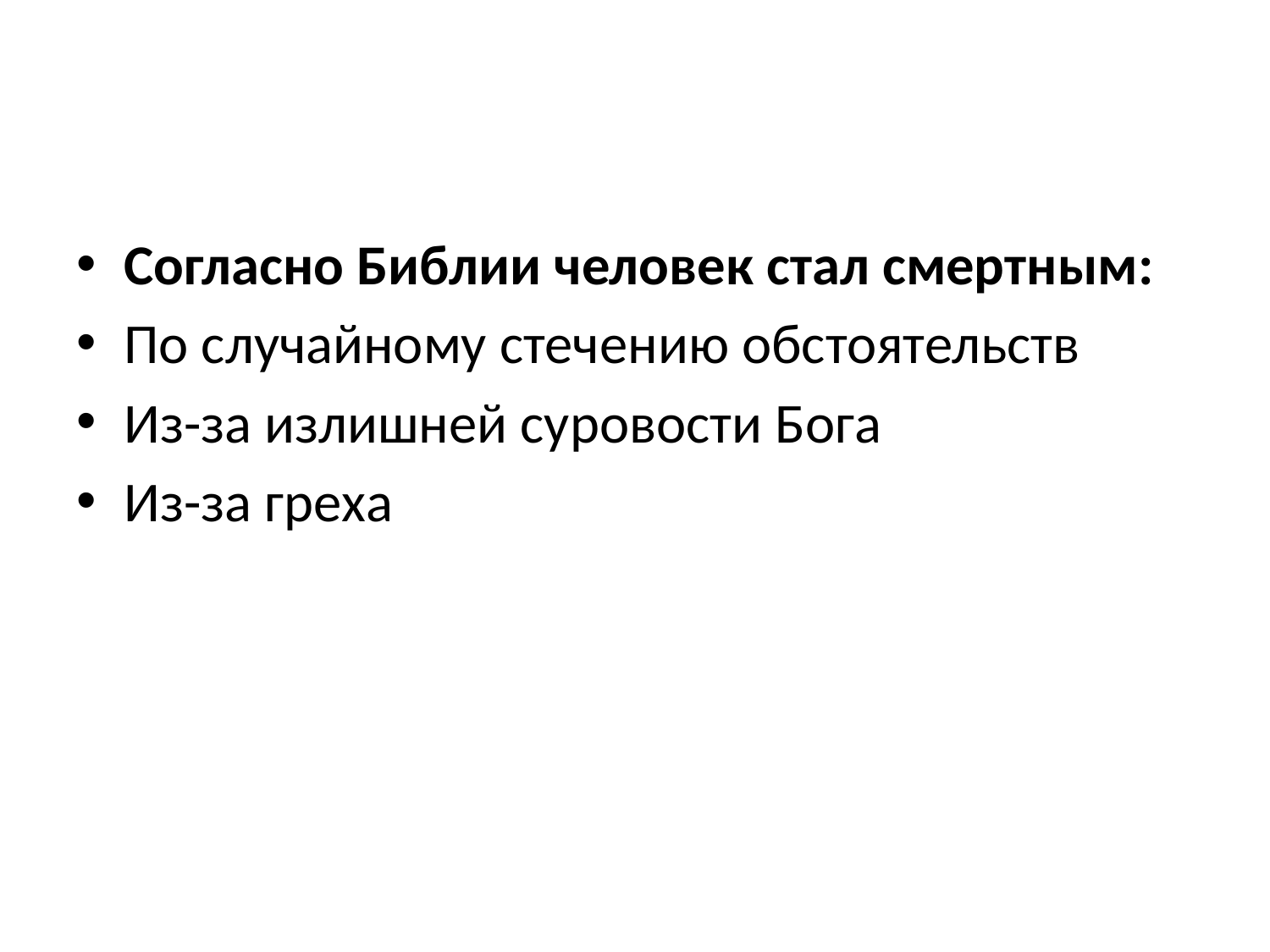

#
Согласно Библии человек стал смертным:
По случайному стечению обстоятельств
Из-за излишней суровости Бога
Из-за греха